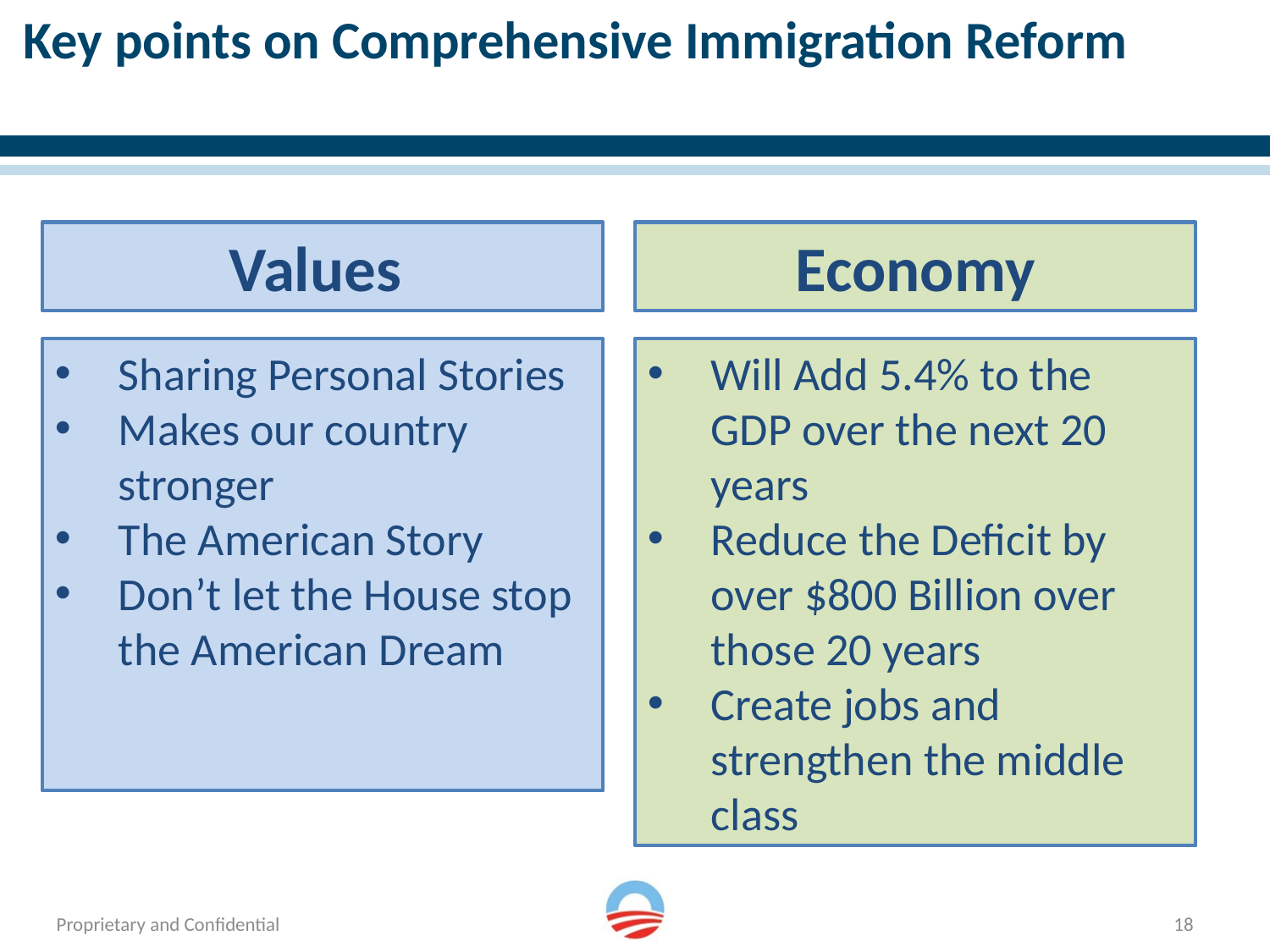

# Key points on Comprehensive Immigration Reform
Values
Economy
Sharing Personal Stories
Makes our country stronger
The American Story
Don’t let the House stop the American Dream

Will Add 5.4% to the GDP over the next 20 years
Reduce the Deficit by over $800 Billion over those 20 years
Create jobs and strengthen the middle class
18